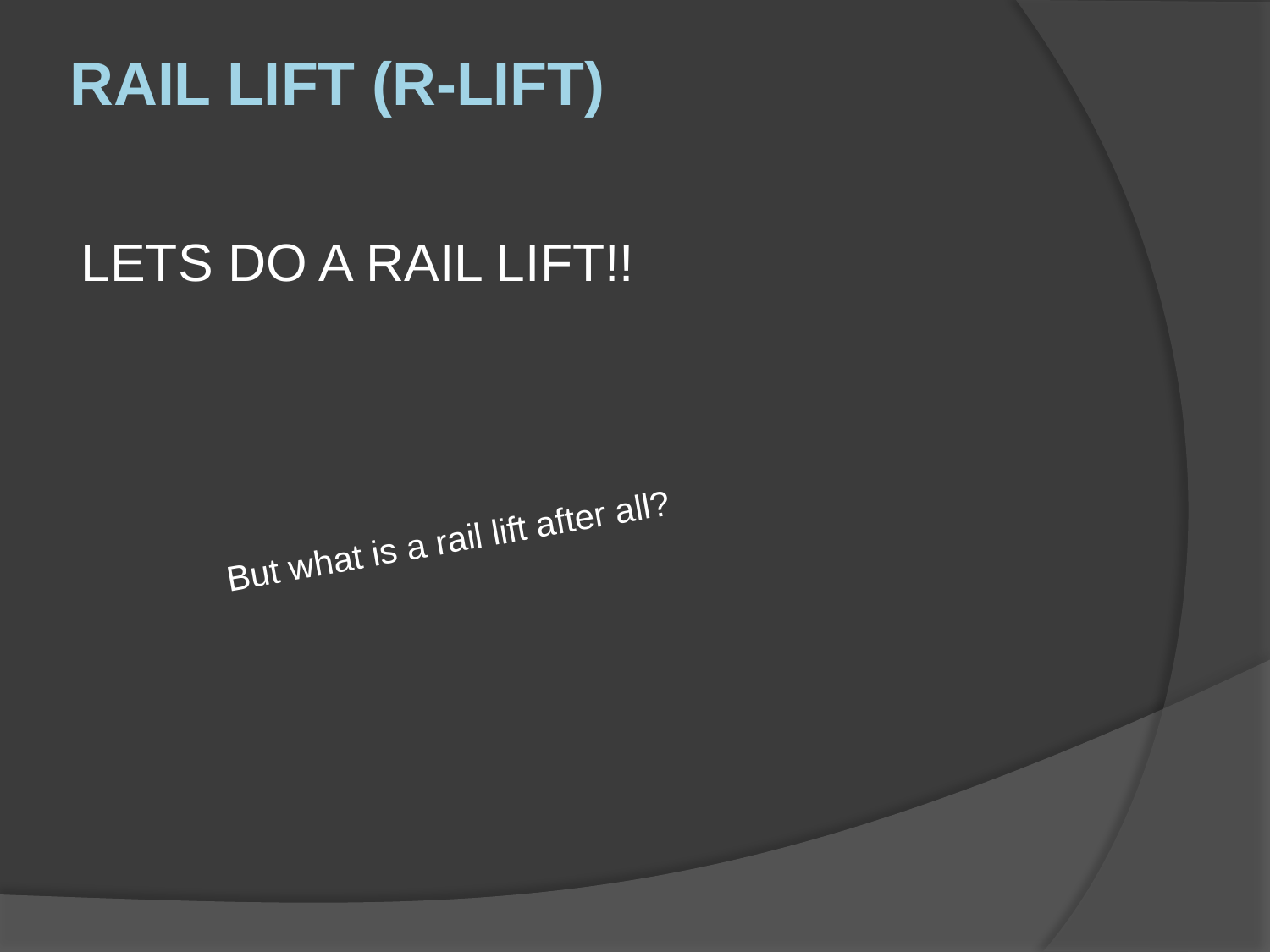

# Rail Lift (R-Lift)
LETS DO A RAIL LIFT!!

But what is a rail lift after all?